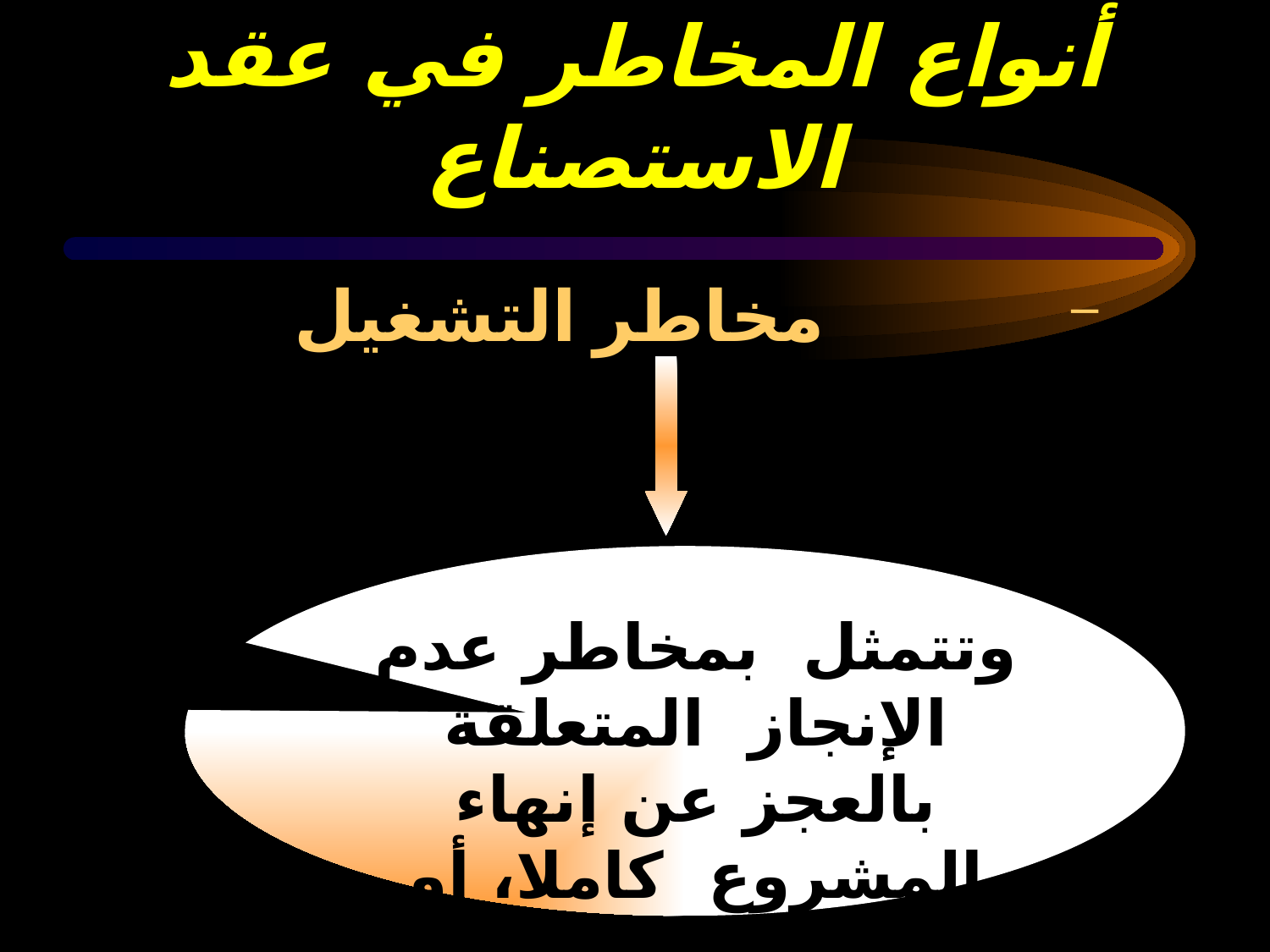

# أنواع المخاطر في عقد الاستصناع
                   مخاطر التشغيل

وتتمثل  بمخاطر عدم  الإنجاز  المتعلقة  بالعجز عن إنهاء  المشروع  كاملا، أو  تأخير إنجازه،  أو ارتفاع  تكلفته  بما  يتجاوز  القيمة  المقررة ،أو حدوث  قوة  قاهرة.